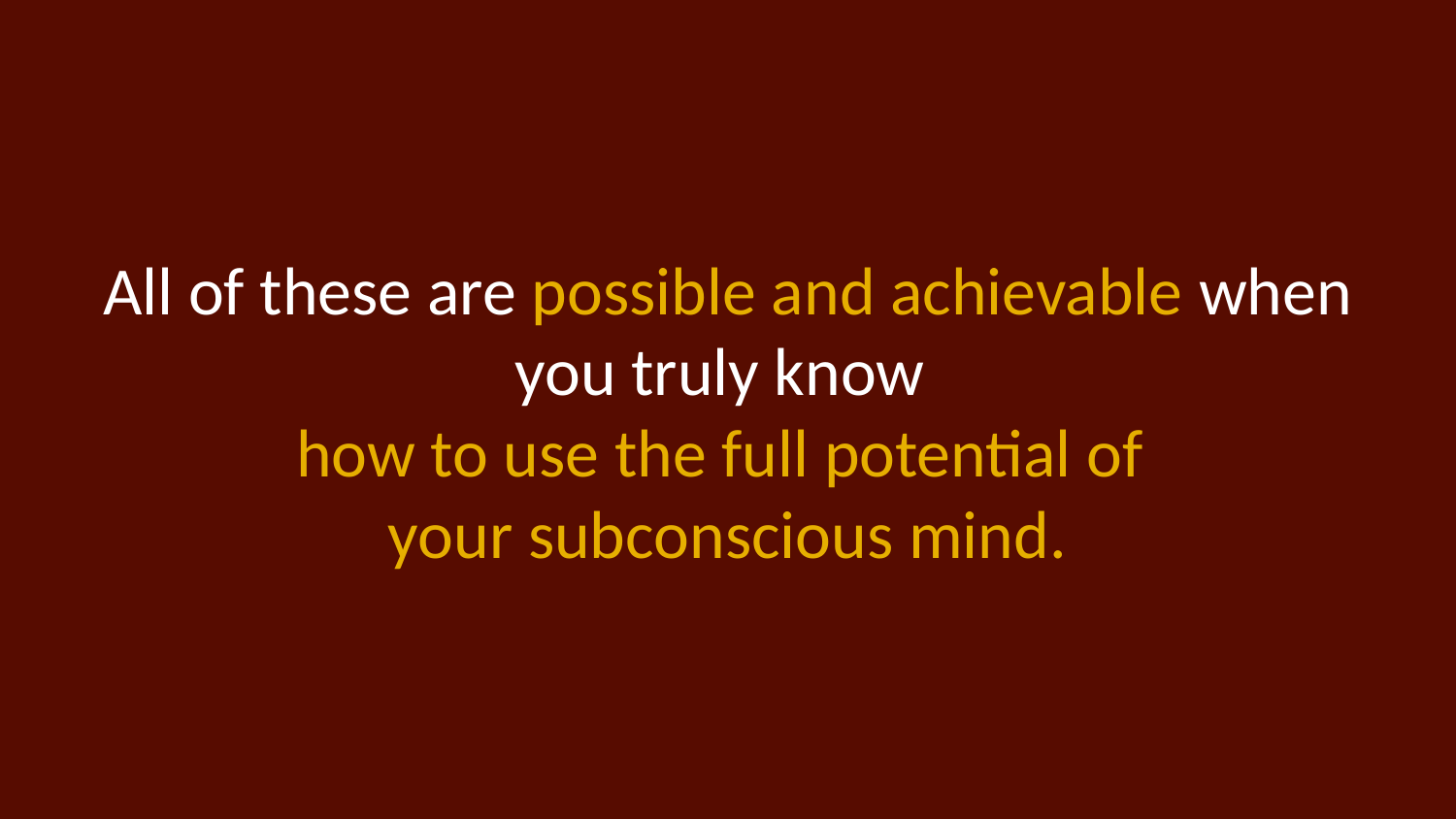

All of these are possible and achievable when you truly know
how to use the full potential of
your subconscious mind.